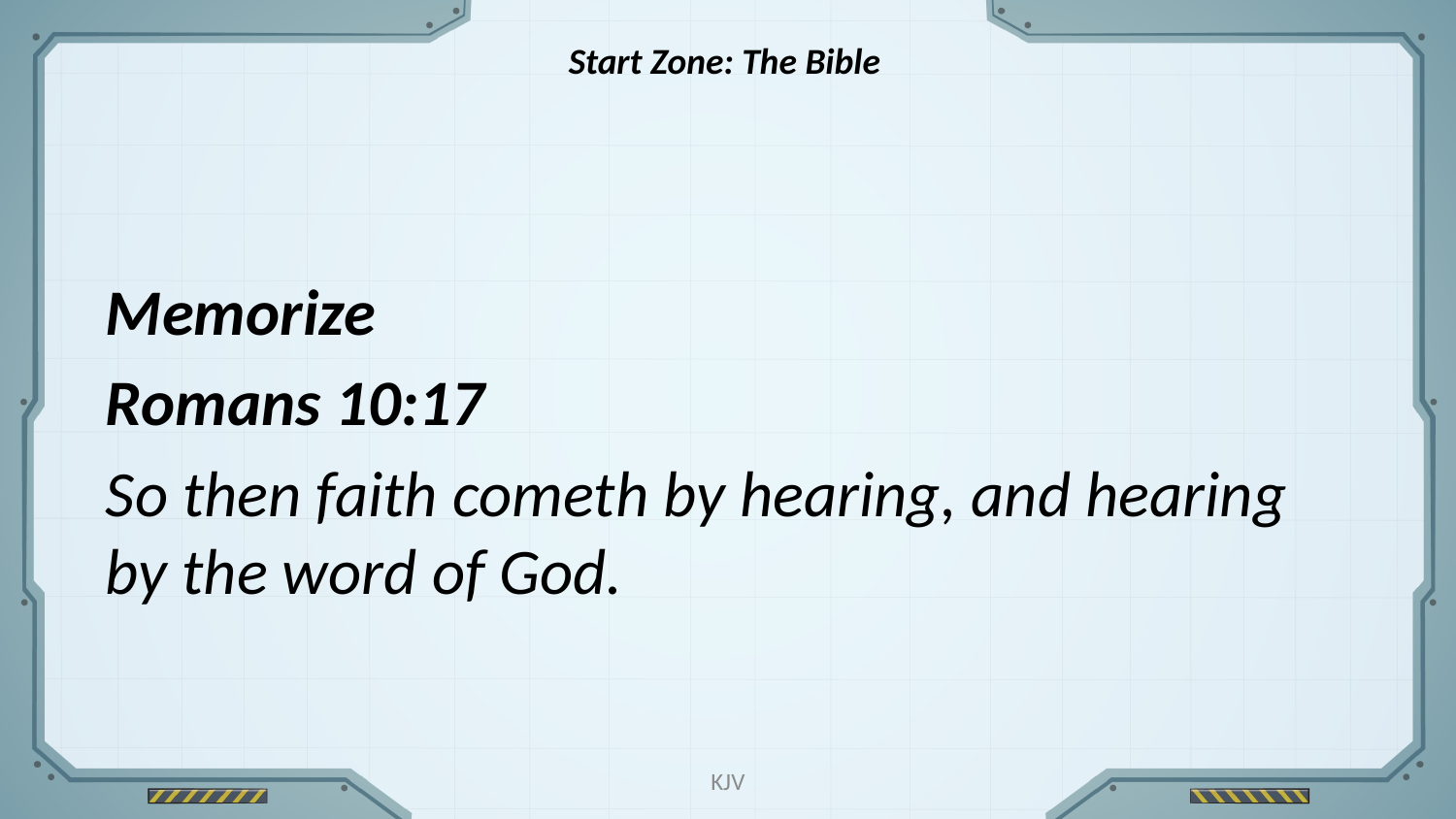

Start Zone: The Bible
Memorize
Romans 10:17
So then faith cometh by hearing, and hearing by the word of God.
KJV